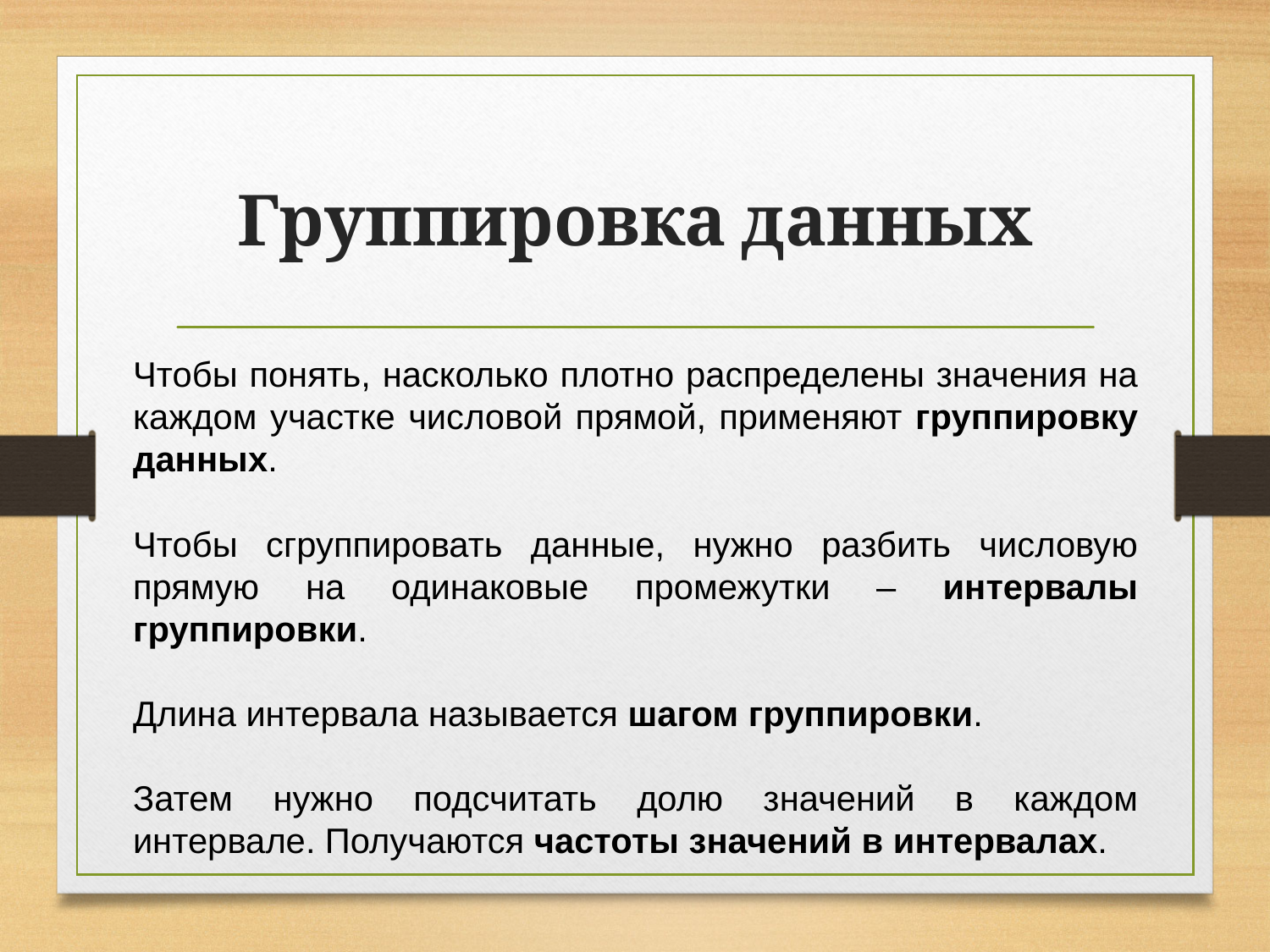

# Группировка данных
Чтобы понять, насколько плотно распределены значения на каждом участке числовой прямой, применяют группировку данных.

Чтобы сгруппировать данные, нужно разбить числовую прямую на одинаковые промежутки – интервалы группировки.

Длина интервала называется шагом группировки.

Затем нужно подсчитать долю значений в каждом интервале. Получаются частоты значений в интервалах.